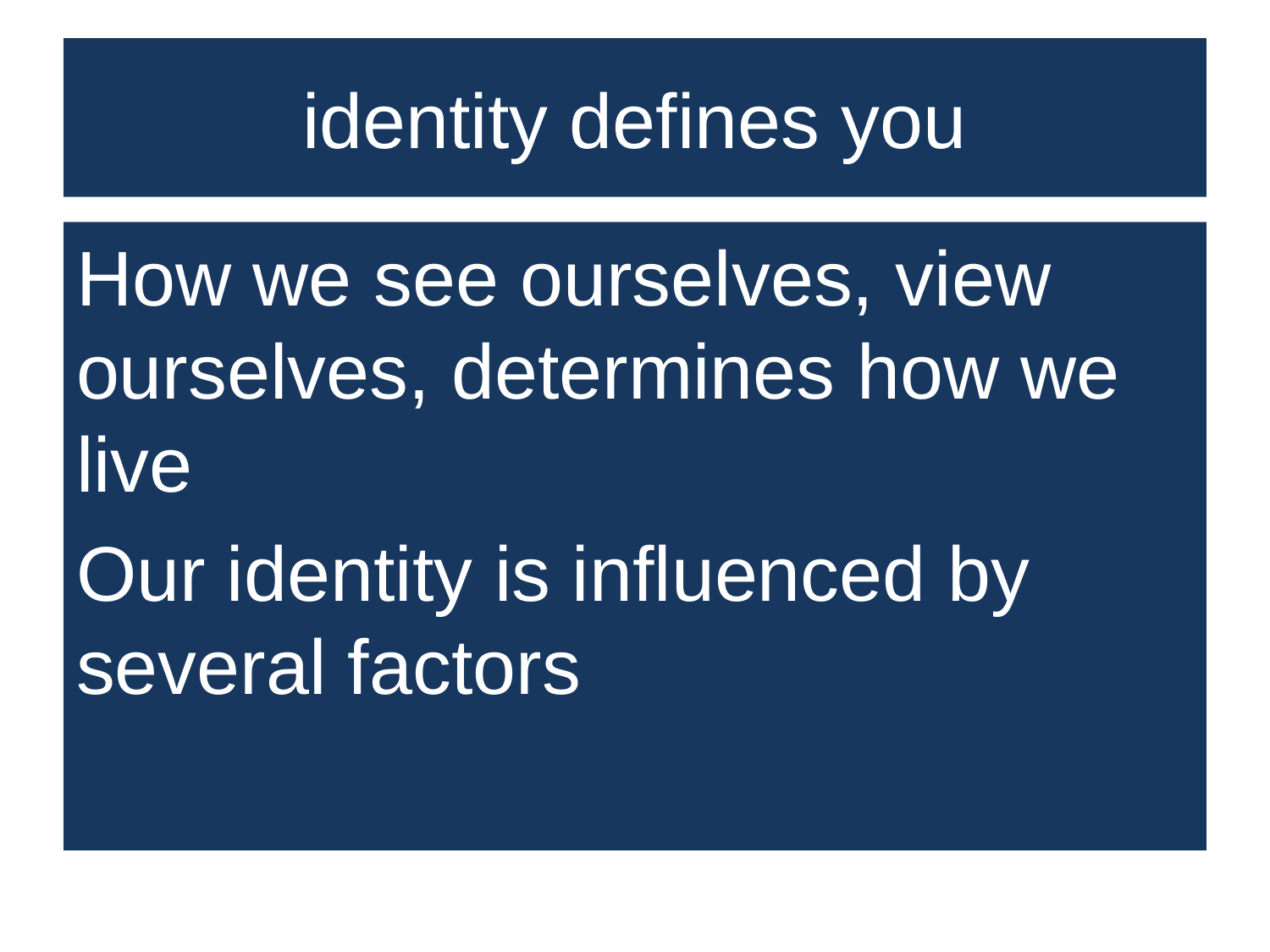

# identity defines you
How we see ourselves, view ourselves, determines how we live
Our identity is influenced by several factors